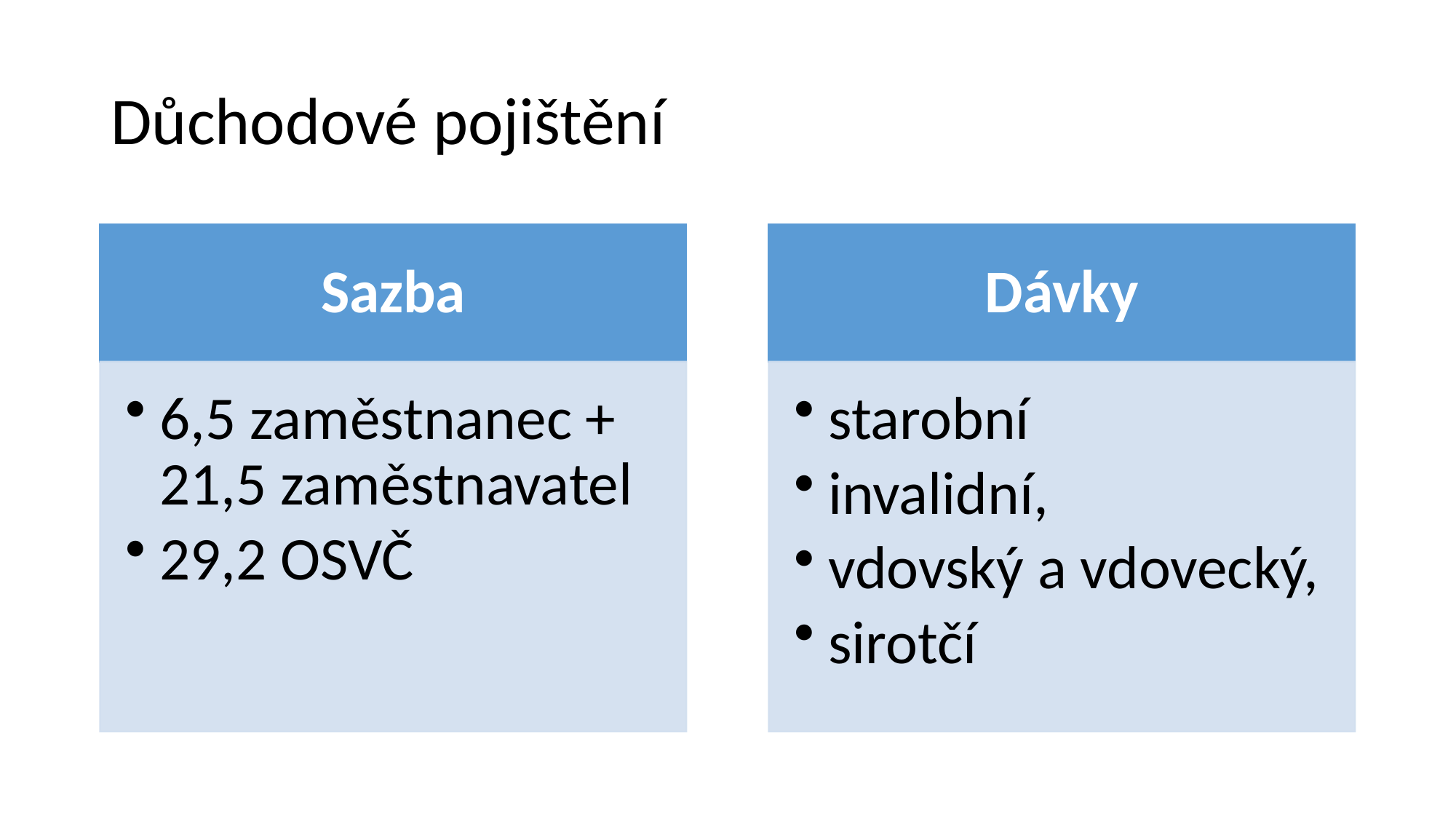

# Důchodové pojištění
Sazba
6,5 zaměstnanec + 21,5 zaměstnavatel
29,2 OSVČ
Dávky
starobní
invalidní,
vdovský a vdovecký,
sirotčí